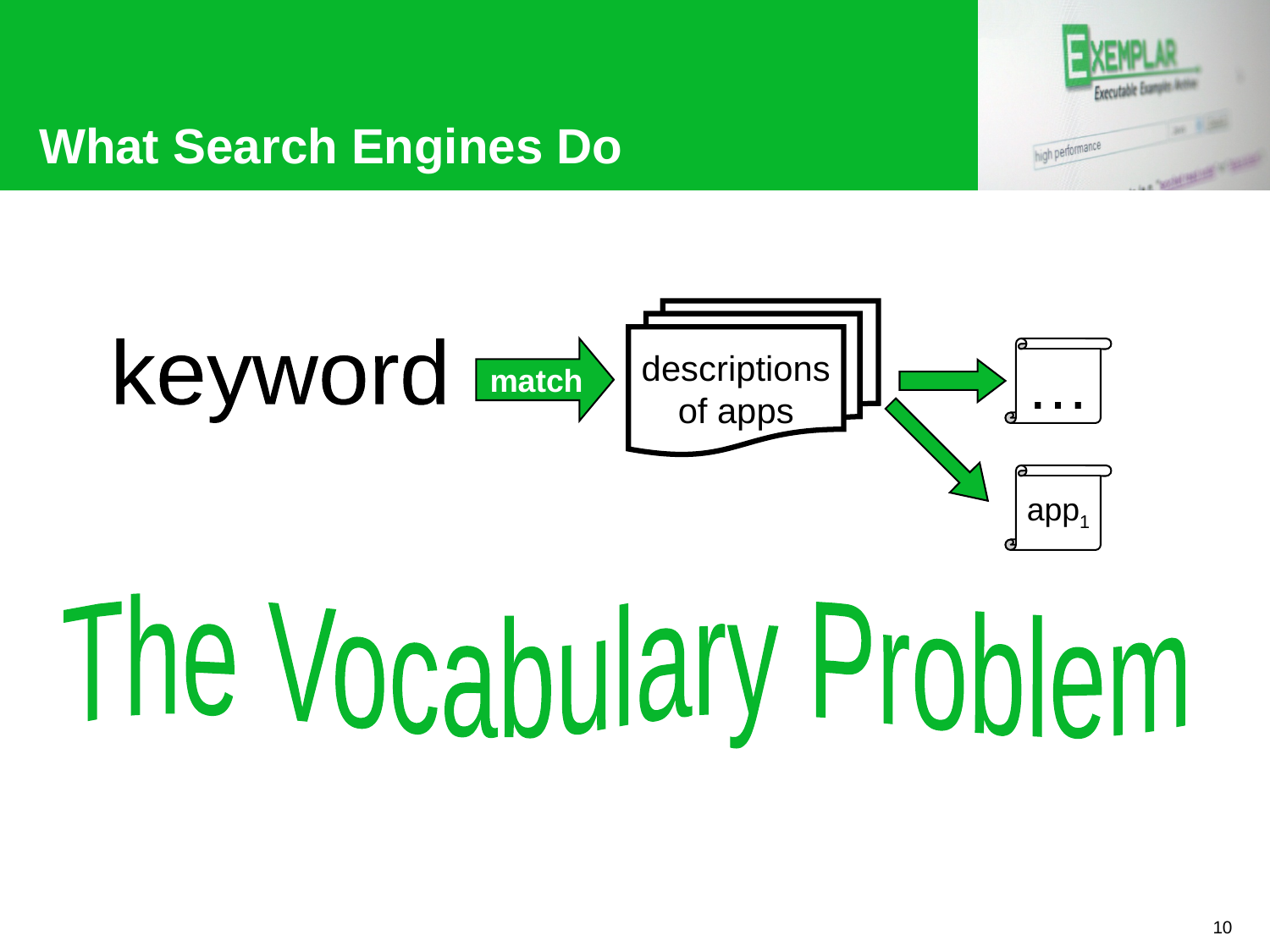

# What Search Engines Do
descriptions
of apps
keyword
match
…

app1
The Vocabulary Problem
10